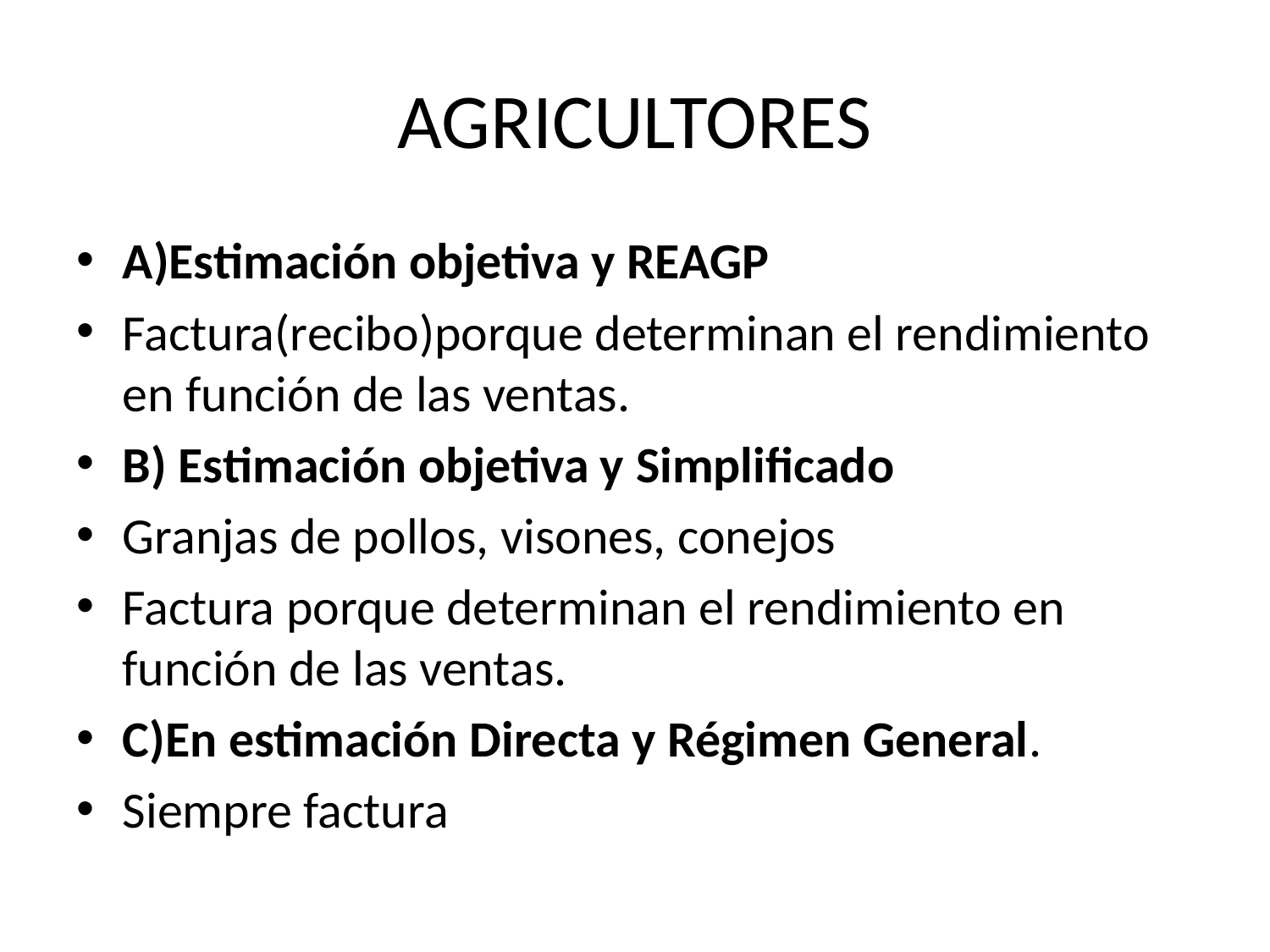

# AGRICULTORES
A)Estimación objetiva y REAGP
Factura(recibo)porque determinan el rendimiento en función de las ventas.
B) Estimación objetiva y Simplificado
Granjas de pollos, visones, conejos
Factura porque determinan el rendimiento en función de las ventas.
C)En estimación Directa y Régimen General.
Siempre factura